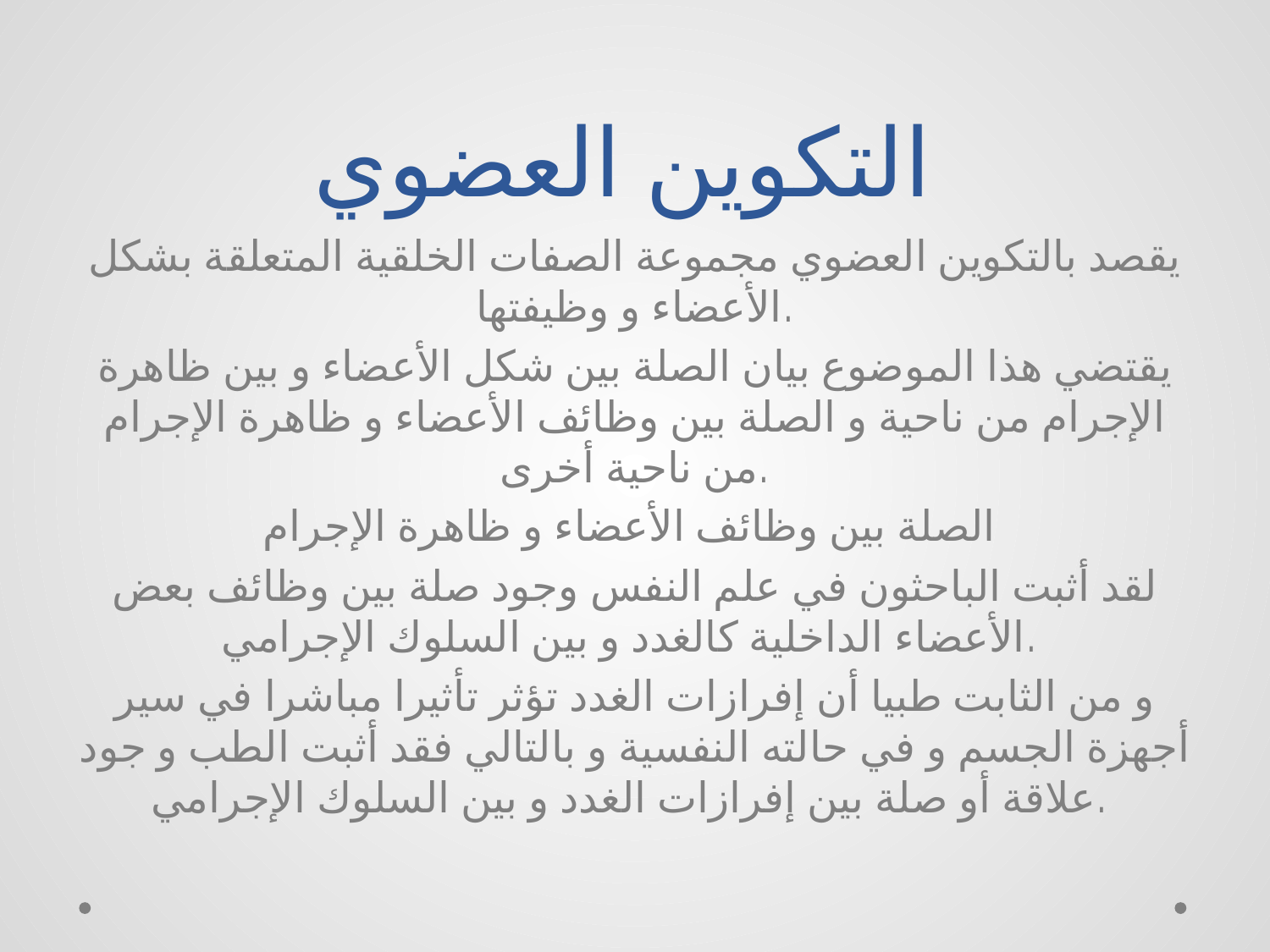

# التكوين العضوي
يقصد بالتكوين العضوي مجموعة الصفات الخلقية المتعلقة بشكل الأعضاء و وظيفتها.
يقتضي هذا الموضوع بيان الصلة بين شكل الأعضاء و بين ظاهرة الإجرام من ناحية و الصلة بين وظائف الأعضاء و ظاهرة الإجرام من ناحية أخرى.
الصلة بين وظائف الأعضاء و ظاهرة الإجرام
لقد أثبت الباحثون في علم النفس وجود صلة بين وظائف بعض الأعضاء الداخلية كالغدد و بين السلوك الإجرامي.
و من الثابت طبيا أن إفرازات الغدد تؤثر تأثيرا مباشرا في سير أجهزة الجسم و في حالته النفسية و بالتالي فقد أثبت الطب و جود علاقة أو صلة بين إفرازات الغدد و بين السلوك الإجرامي.